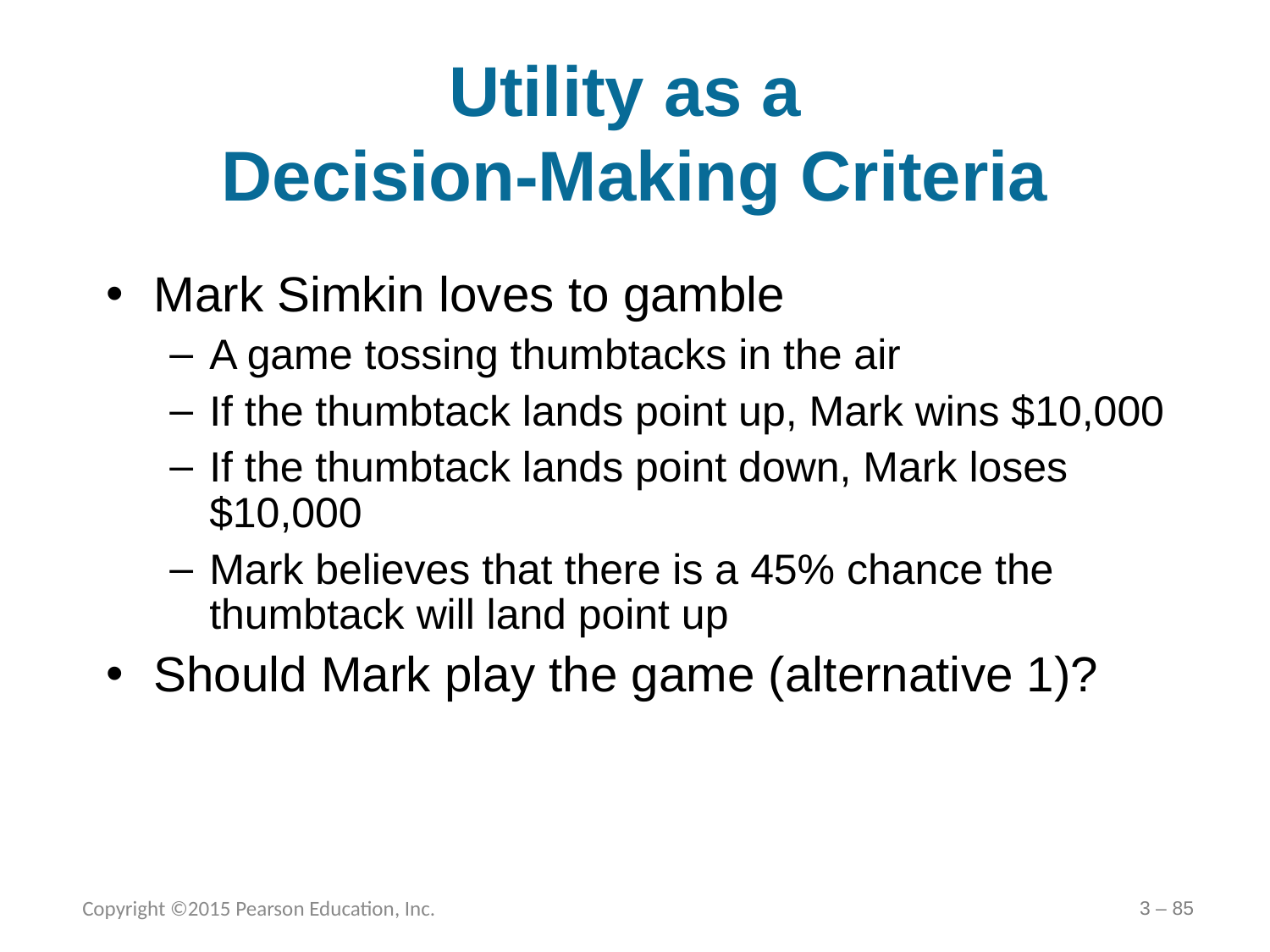

# Utility as a Decision-Making Criteria
Mark Simkin loves to gamble
A game tossing thumbtacks in the air
If the thumbtack lands point up, Mark wins $10,000
If the thumbtack lands point down, Mark loses $10,000
Mark believes that there is a 45% chance the thumbtack will land point up
Should Mark play the game (alternative 1)?
Copyright ©2015 Pearson Education, Inc.
3 – 85